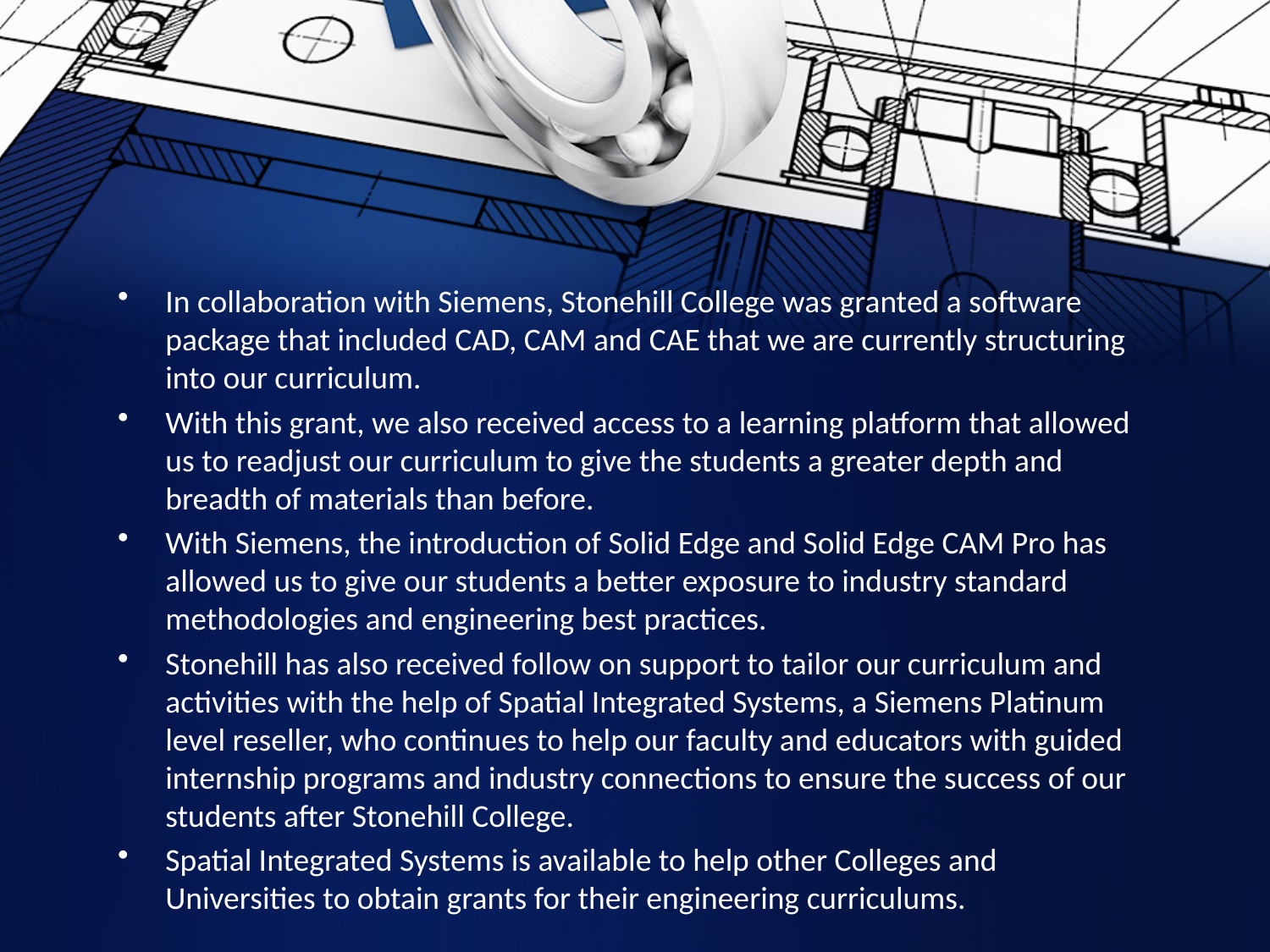

In collaboration with Siemens, Stonehill College was granted a software package that included CAD, CAM and CAE that we are currently structuring into our curriculum.
With this grant, we also received access to a learning platform that allowed us to readjust our curriculum to give the students a greater depth and breadth of materials than before.
With Siemens, the introduction of Solid Edge and Solid Edge CAM Pro has allowed us to give our students a better exposure to industry standard methodologies and engineering best practices.
Stonehill has also received follow on support to tailor our curriculum and activities with the help of Spatial Integrated Systems, a Siemens Platinum level reseller, who continues to help our faculty and educators with guided internship programs and industry connections to ensure the success of our students after Stonehill College.
Spatial Integrated Systems is available to help other Colleges and Universities to obtain grants for their engineering curriculums.